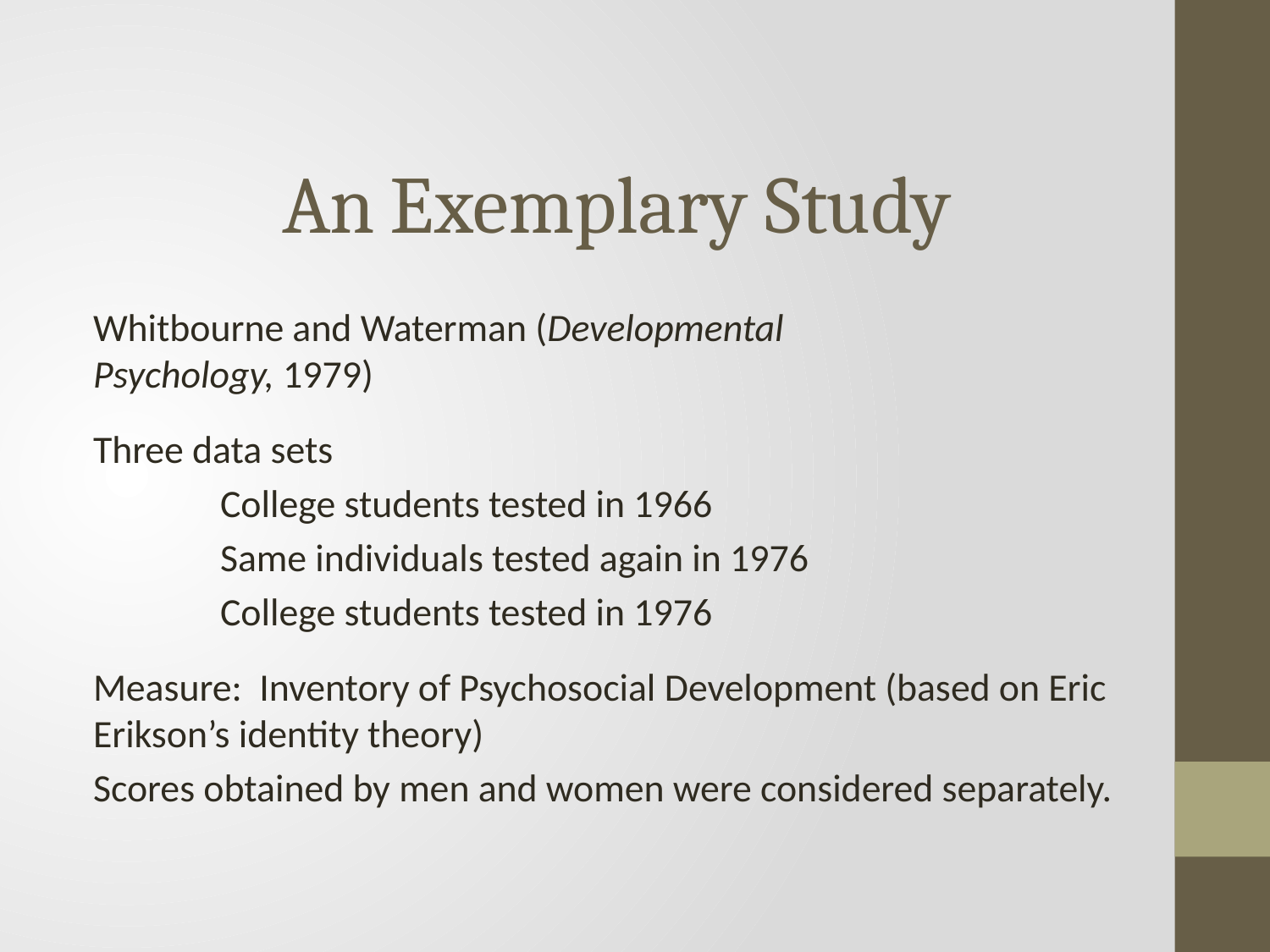

# An Exemplary Study
Whitbourne and Waterman (Developmental 		Psychology, 1979)
Three data sets
	College students tested in 1966
	Same individuals tested again in 1976
	College students tested in 1976
Measure:  Inventory of Psychosocial Development (based on Eric Erikson’s identity theory)
Scores obtained by men and women were considered separately.